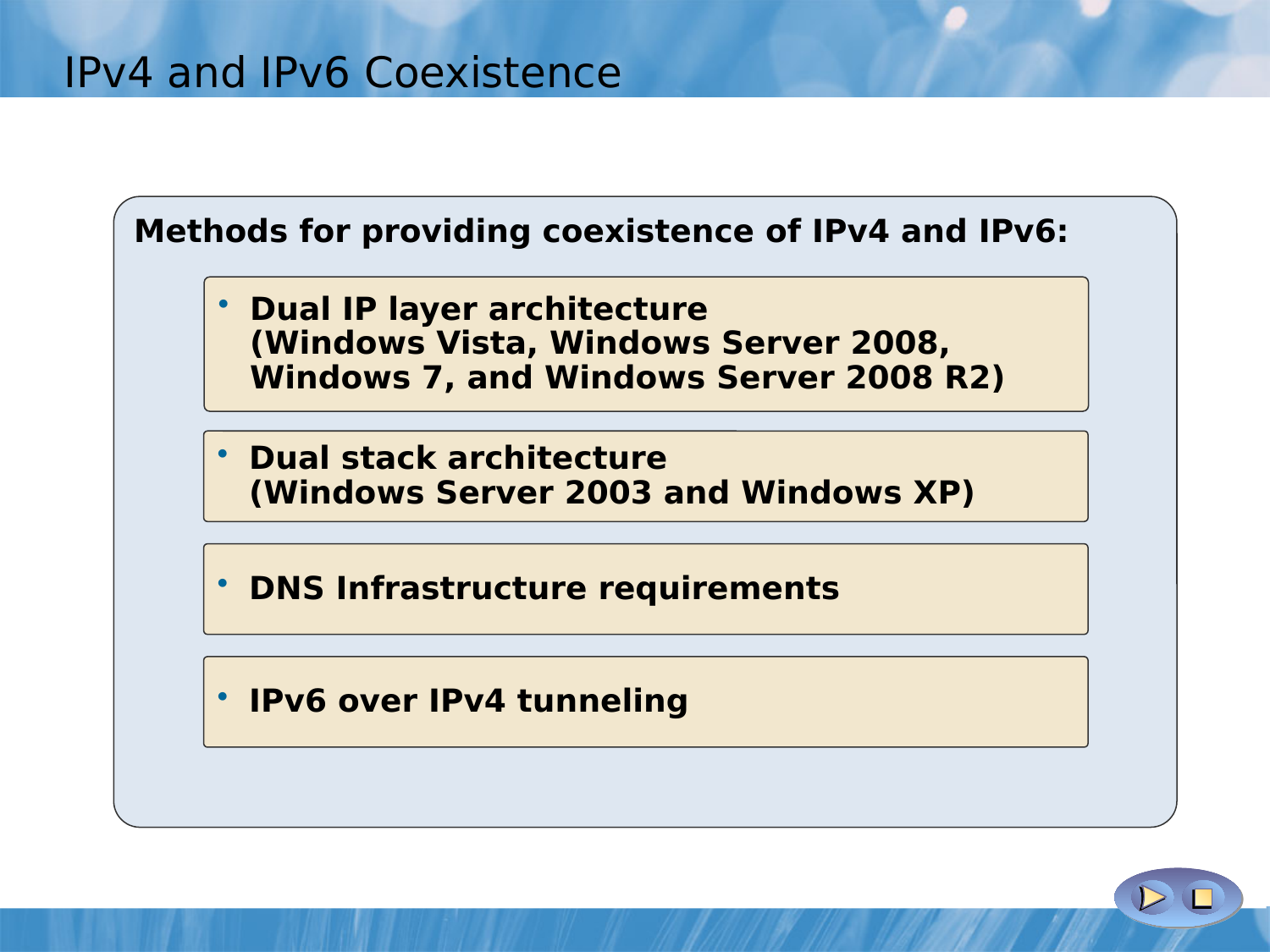

# IPv4 and IPv6 Coexistence

Methods for providing coexistence of IPv4 and IPv6:
Dual IP layer architecture
(Windows Vista, Windows Server 2008,
Windows 7, and Windows Server 2008 R2)
Dual stack architecture
(Windows Server 2003 and Windows XP)
DNS Infrastructure requirements
IPv6 over IPv4 tunneling

Application Layer
Dual stack can create:
IPv4 packets

TCP/UDP
TCP/UDP
IPv6 packets

IPv4
IPv6

IPv6 over IPv4 packets

Network Interface Layer
IPv6
IPv4
IPv6 over IPv4

Dual layer can create:
Application Layer
IPv4 packets

Transport Layer (TCP/UDP)
IPv6 packets

IPv4
IPv6
IPv6 over IPv4 packets

Network Interface Layer
IPv6
IPv4
IPv6 over IPv4
DNS support for IPv6:
DNS Host records are classified as
AAAA records
Pointer Records are configured in the
IP6.ARPA zone
Server returns all applicable IPv4
and IPv6 addresses. Client selects the
appropriate address